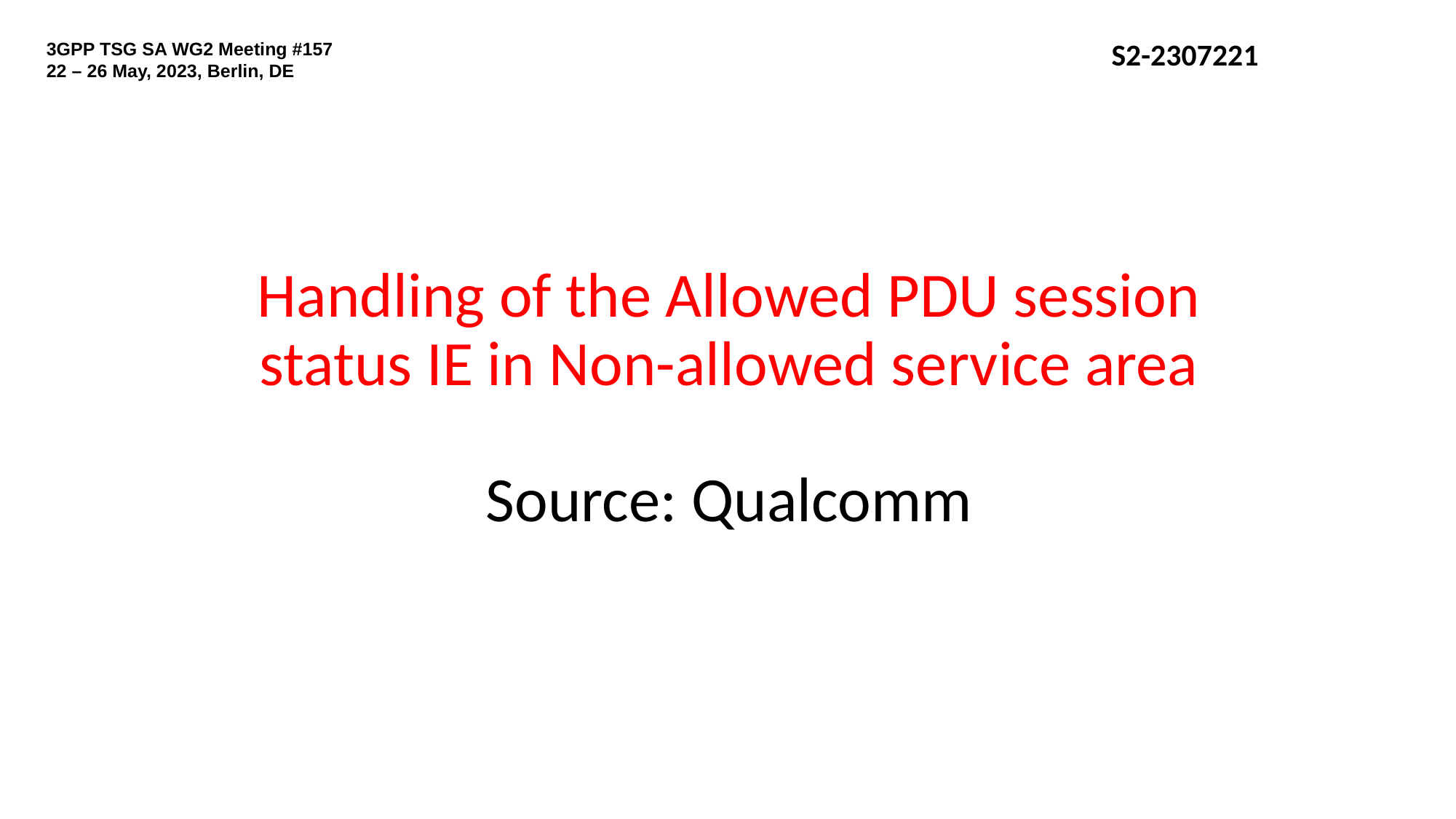

3GPP TSG SA WG2 Meeting #157
22 – 26 May, 2023, Berlin, DE
S2-2307221
# Handling of the Allowed PDU session status IE in Non-allowed service area Source: Qualcomm